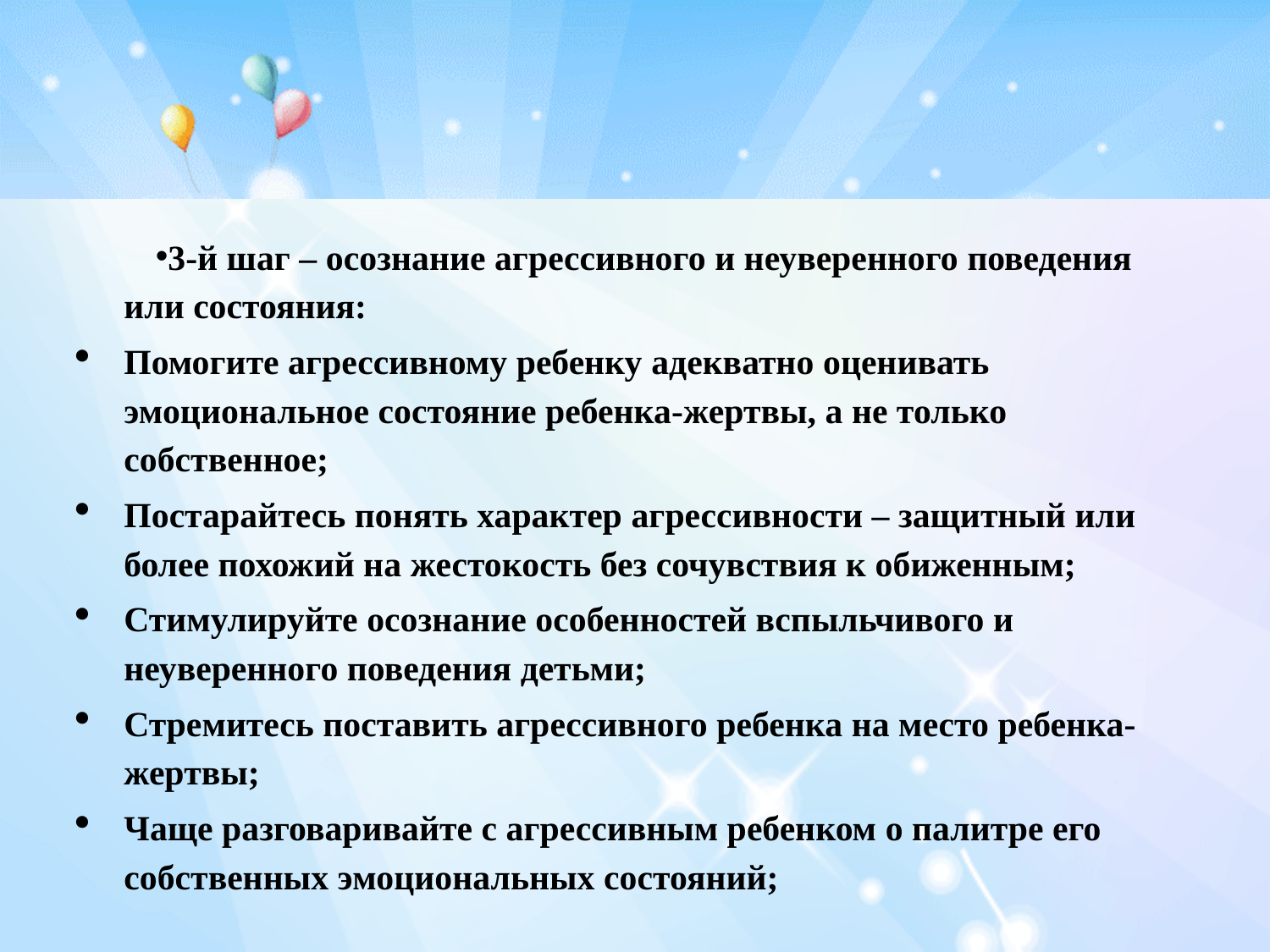

3-й шаг – осознание агрессивного и неуверенного поведения или состояния:
Помогите агрессивному ребенку адекватно оценивать эмоциональное состояние ребенка-жертвы, а не только собственное;
Постарайтесь понять характер агрессивности – защитный или более похожий на жестокость без сочувствия к обиженным;
Стимулируйте осознание особенностей вспыльчивого и неуверенного поведения детьми;
Стремитесь поставить агрессивного ребенка на место ребенка-жертвы;
Чаще разговаривайте с агрессивным ребенком о палитре его собственных эмоциональных состояний;